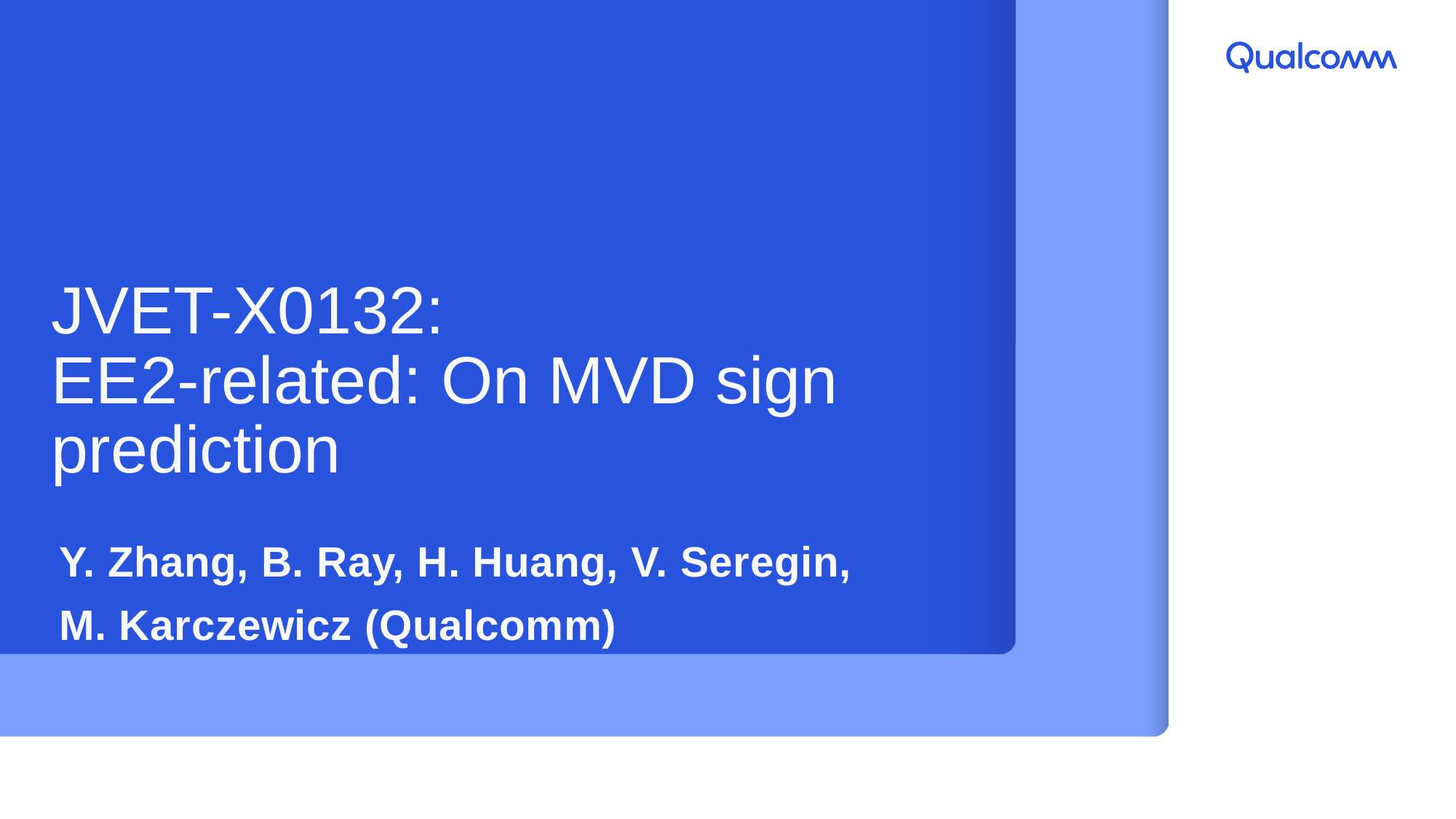

# JVET-X0132: EE2-related: On MVD sign prediction
Y. Zhang, B. Ray, H. Huang, V. Seregin,
M. Karczewicz (Qualcomm)